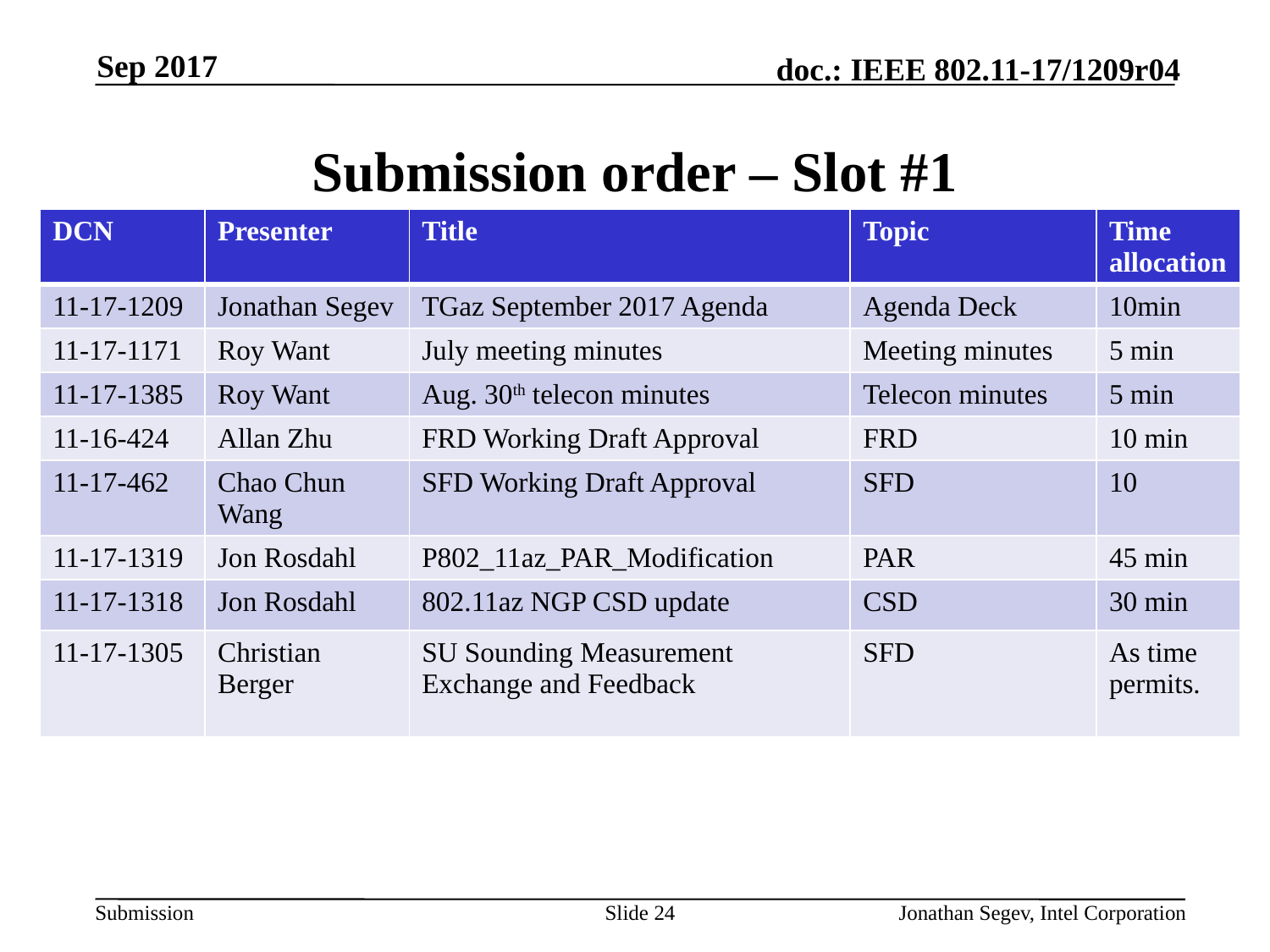

Sep 2017
# Submission order – Slot #1
| DCN | Presenter | Title | Topic | Time allocation |
| --- | --- | --- | --- | --- |
| 11-17-1209 | Jonathan Segev | TGaz September 2017 Agenda | Agenda Deck | 10min |
| 11-17-1171 | Roy Want | July meeting minutes | Meeting minutes | 5 min |
| 11-17-1385 | Roy Want | Aug. 30th telecon minutes | Telecon minutes | 5 min |
| 11-16-424 | Allan Zhu | FRD Working Draft Approval | FRD | 10 min |
| 11-17-462 | Chao Chun Wang | SFD Working Draft Approval | SFD | 10 |
| 11-17-1319 | Jon Rosdahl | P802\_11az\_PAR\_Modification | PAR | 45 min |
| 11-17-1318 | Jon Rosdahl | 802.11az NGP CSD update | CSD | 30 min |
| 11-17-1305 | Christian Berger | SU Sounding Measurement Exchange and Feedback | SFD | As time permits. |

Slide 24
Jonathan Segev, Intel Corporation